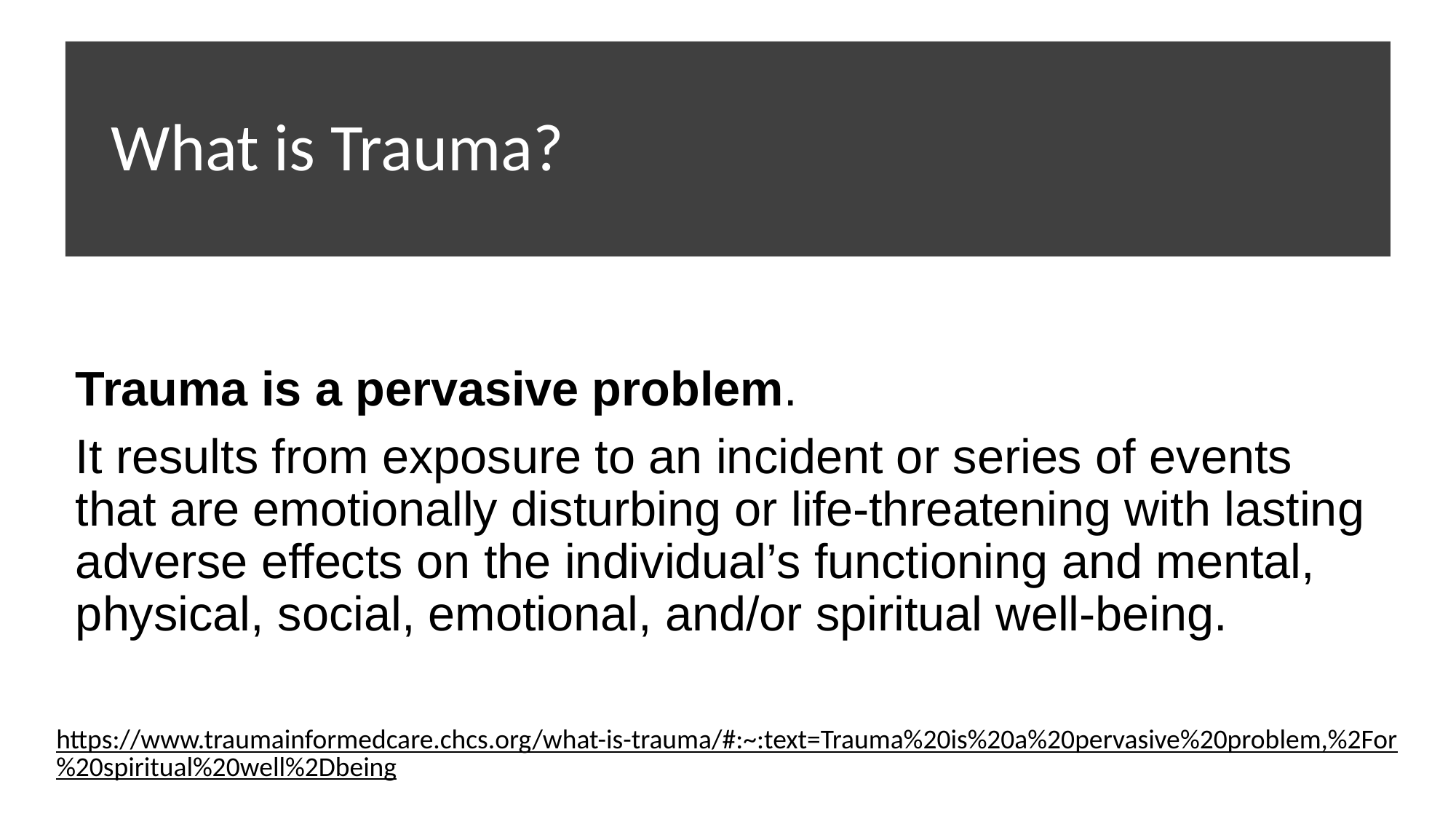

# What is Trauma?
Trauma is a pervasive problem.
It results from exposure to an incident or series of events that are emotionally disturbing or life-threatening with lasting adverse effects on the individual’s functioning and mental, physical, social, emotional, and/or spiritual well-being.
https://www.traumainformedcare.chcs.org/what-is-trauma/#:~:text=Trauma%20is%20a%20pervasive%20problem,%2For%20spiritual%20well%2Dbeing